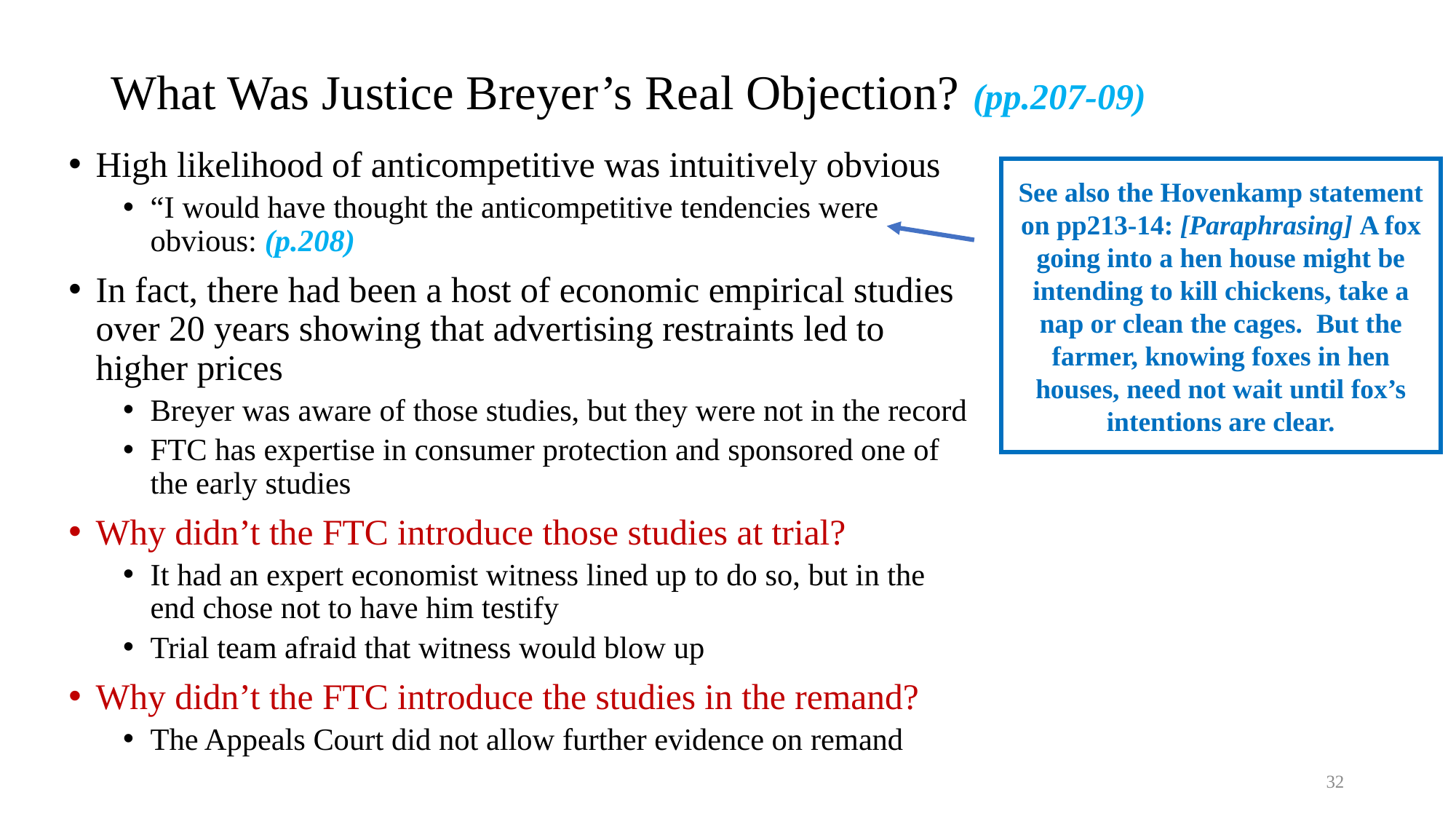

# What Was Justice Breyer’s Real Objection? (pp.207-09)
High likelihood of anticompetitive was intuitively obvious
“I would have thought the anticompetitive tendencies were obvious: (p.208)
In fact, there had been a host of economic empirical studies over 20 years showing that advertising restraints led to higher prices
Breyer was aware of those studies, but they were not in the record
FTC has expertise in consumer protection and sponsored one of the early studies
Why didn’t the FTC introduce those studies at trial?
It had an expert economist witness lined up to do so, but in the end chose not to have him testify
Trial team afraid that witness would blow up
Why didn’t the FTC introduce the studies in the remand?
The Appeals Court did not allow further evidence on remand

See also the Hovenkamp statement on pp213-14: [Paraphrasing] A fox going into a hen house might be intending to kill chickens, take a nap or clean the cages.  But the farmer, knowing foxes in hen houses, need not wait until fox’s intentions are clear.
32